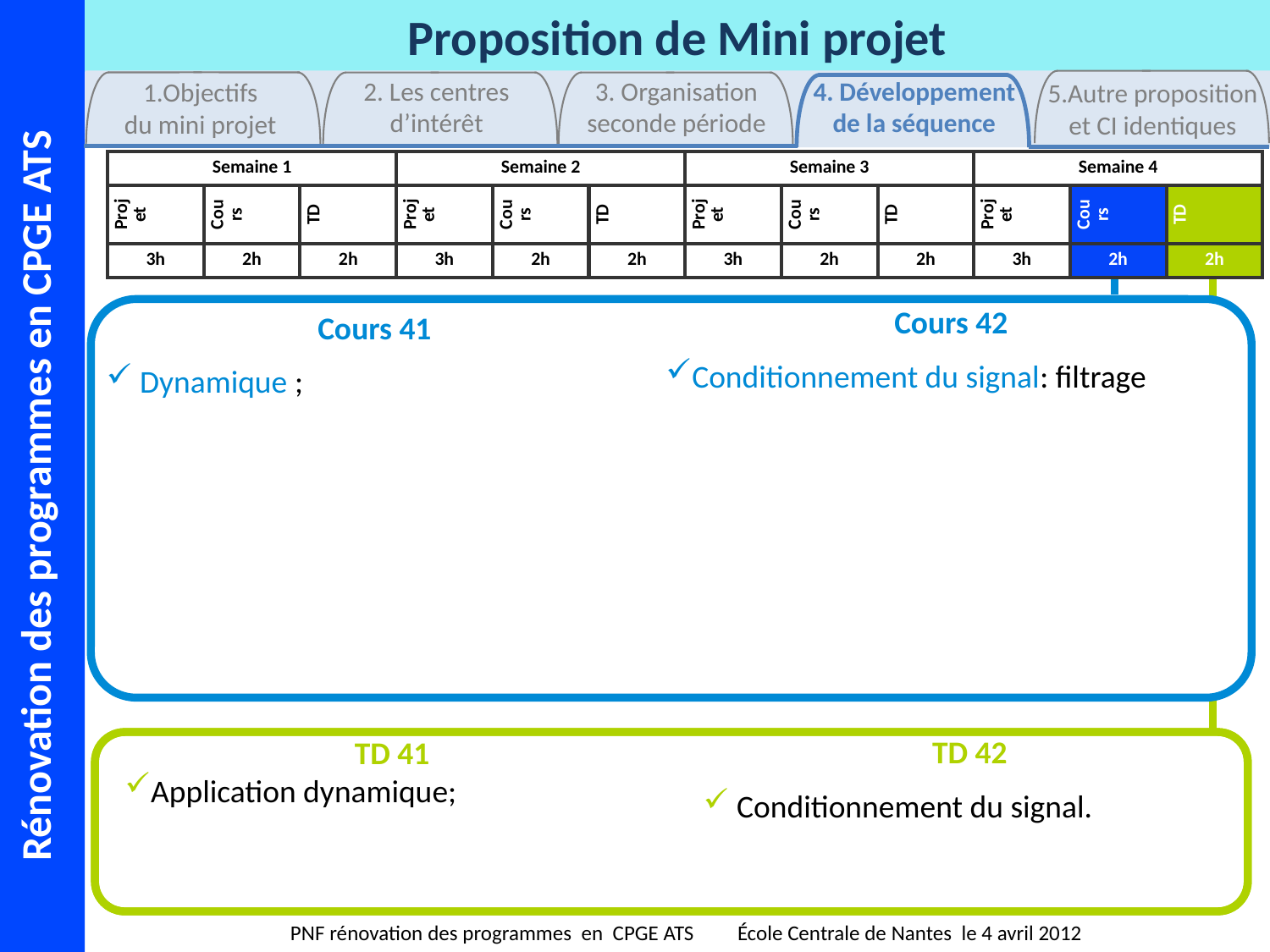

| Semaine 1 |  |  | Semaine 2 |  |  | Semaine 3 |  |  | Semaine 4 |  |  |
| --- | --- | --- | --- | --- | --- | --- | --- | --- | --- | --- | --- |
| Projet | Cours | TD | Projet | Cours | TD | Projet | Cours | TD | Projet | Cours | TD |
| 3h | 2h | 2h | 3h | 2h | 2h | 3h | 2h | 2h | 3h | 2h | 2h |
Cours 42
Conditionnement du signal: filtrage

Cours 41

 Dynamique ;
TD 42
 Conditionnement du signal.
TD 41
Application dynamique;